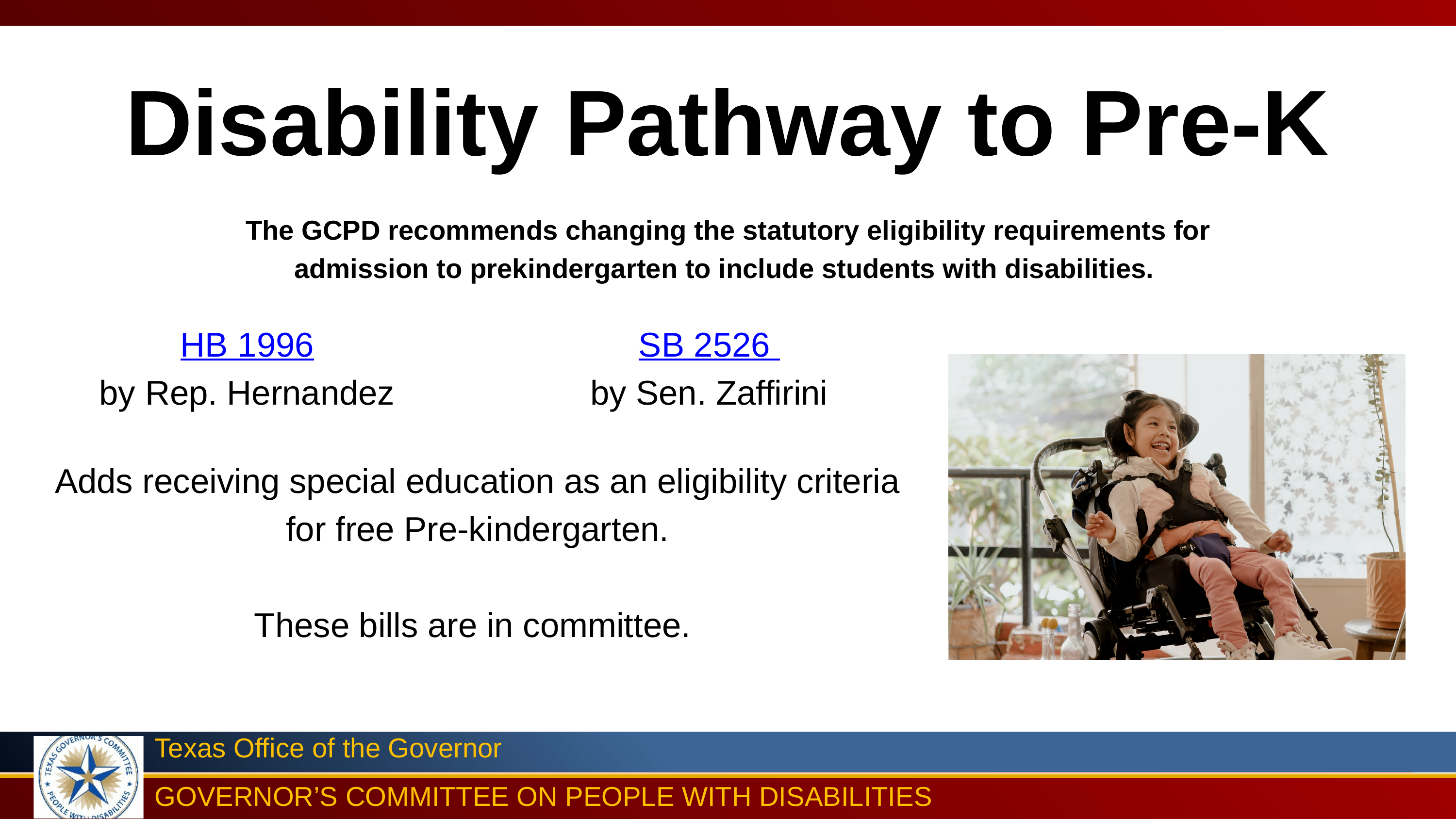

Disability Pathway to Pre-K
The GCPD recommends changing the statutory eligibility requirements for admission to prekindergarten to include students with disabilities.
HB 1996
by Rep. Hernandez
SB 2526
by Sen. Zaffirini

Adds receiving special education as an eligibility criteria for free Pre-kindergarten.

These bills are in committee.

Texas Office of the Governor

GOVERNOR’S COMMITTEE ON PEOPLE WITH DISABILITIES